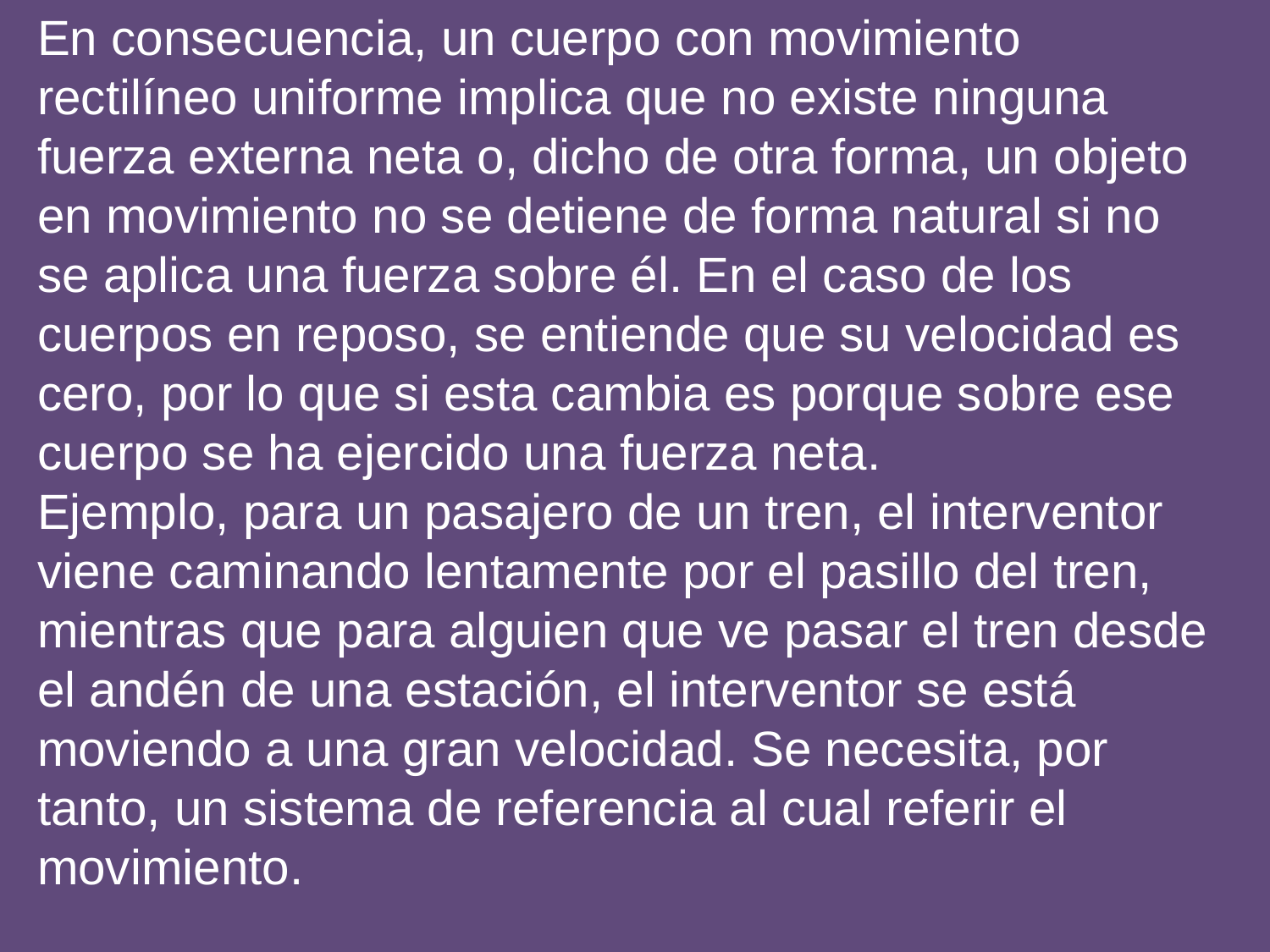

En consecuencia, un cuerpo con movimiento rectilíneo uniforme implica que no existe ninguna fuerza externa neta o, dicho de otra forma, un objeto en movimiento no se detiene de forma natural si no se aplica una fuerza sobre él. En el caso de los cuerpos en reposo, se entiende que su velocidad es cero, por lo que si esta cambia es porque sobre ese cuerpo se ha ejercido una fuerza neta.
Ejemplo, para un pasajero de un tren, el interventor viene caminando lentamente por el pasillo del tren, mientras que para alguien que ve pasar el tren desde el andén de una estación, el interventor se está moviendo a una gran velocidad. Se necesita, por tanto, un sistema de referencia al cual referir el movimiento.